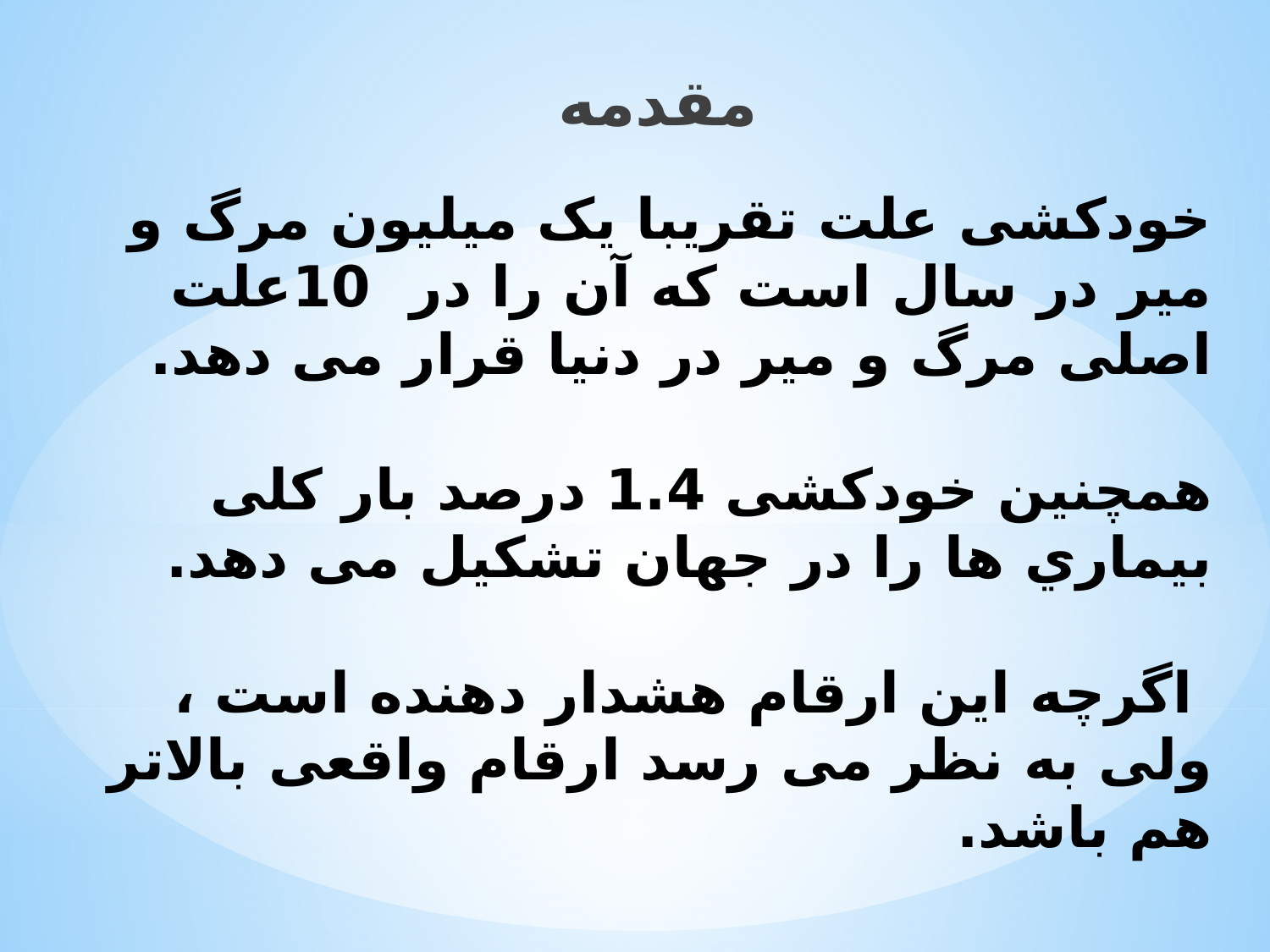

ﻣﻘﺪﻣﻪ
# ﺧﻮدﮐﺸﯽ ﻋﻠﺖ ﺗﻘﺮﯾﺒﺎ ﯾﮏ ﻣﯿﻠﯿﻮن ﻣﺮگ و ﻣﯿﺮ در ﺳﺎل اﺳﺖ ﮐﻪ آن را در  10ﻋﻠﺖ اﺻﻠﯽ ﻣﺮگ و ﻣﯿﺮ در دﻧﯿﺎ ﻗﺮار ﻣﯽ دهد. همچنین خودکشی 1.4 درصد بار کلی بیماري ها را در جهان تشکیل می دهد. اگرچه این ارقام هشدار دهنده است ، ولی به نظر می رسد ارقام واقعی بالاتر هم باشد.